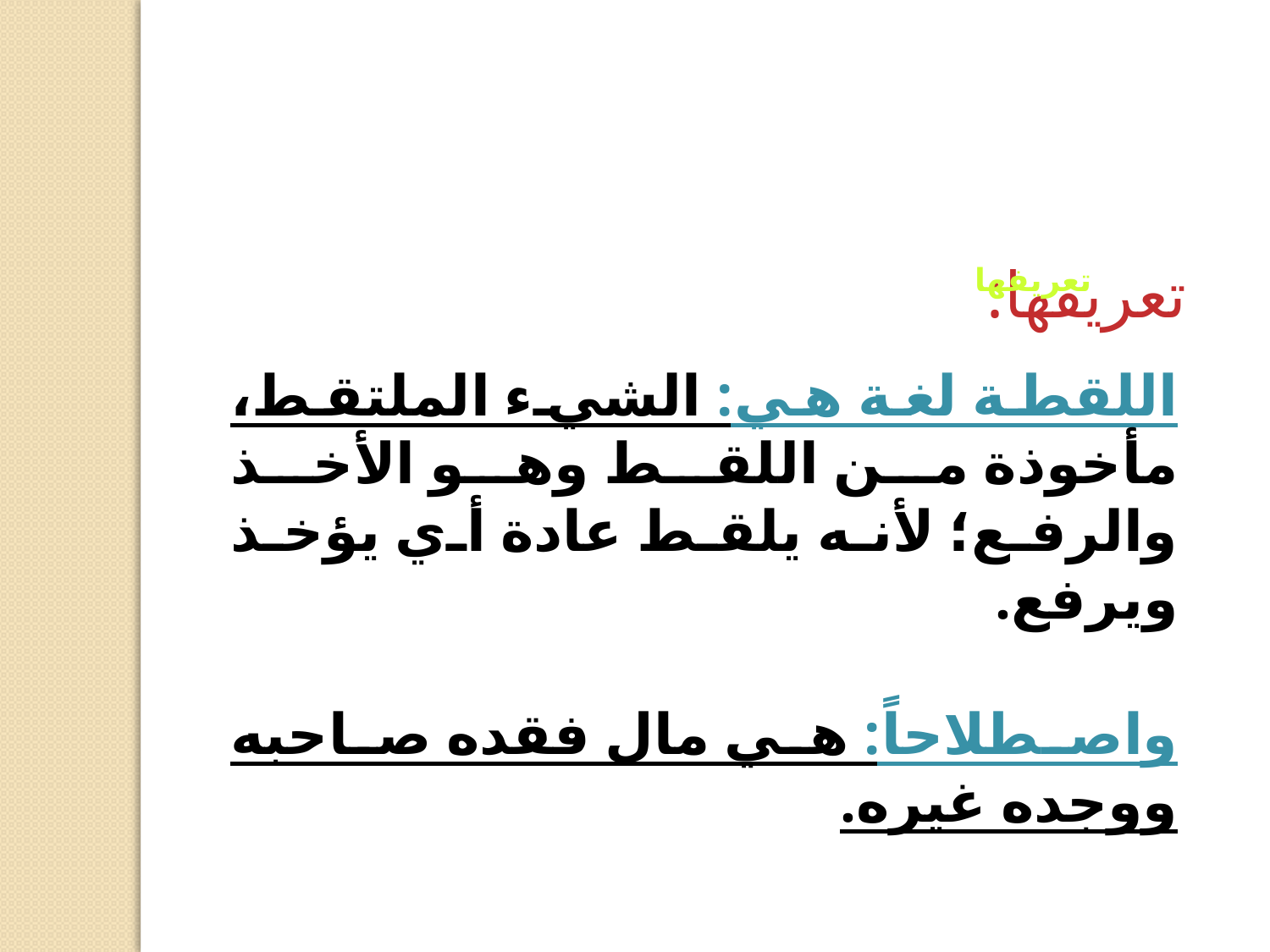

اللقطة لغة هي: الشيء الملتقط، مأخوذة من اللقط وهو الأخذ والرفع؛ لأنه يلقط عادة أي يؤخذ ويرفع.

واصطلاحاً: هي مال فقده صاحبه ووجده غيره.
تعريفها:
تعريفها